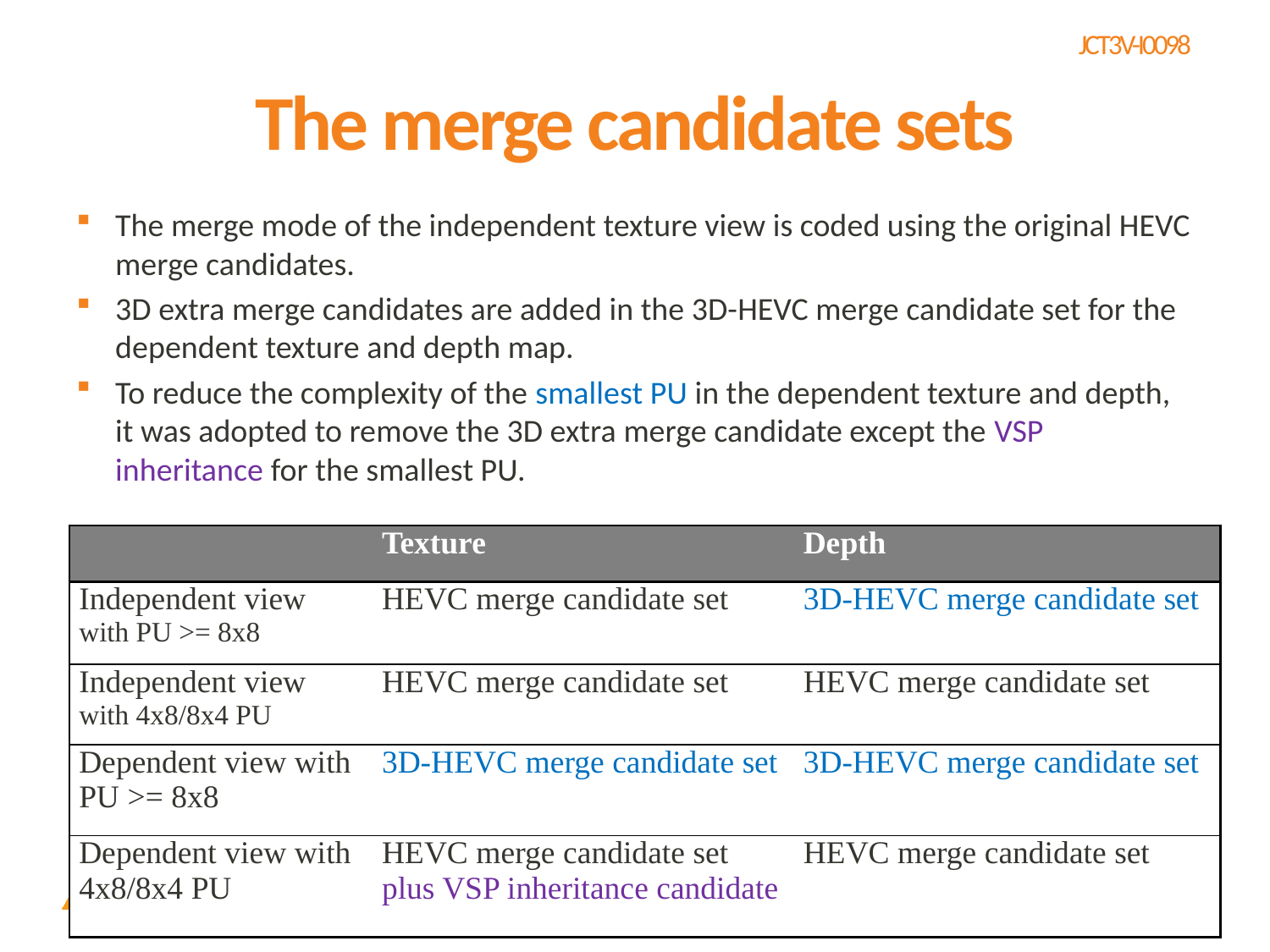

# The merge candidate sets
The merge mode of the independent texture view is coded using the original HEVC merge candidates.
3D extra merge candidates are added in the 3D-HEVC merge candidate set for the dependent texture and depth map.
To reduce the complexity of the smallest PU in the dependent texture and depth, it was adopted to remove the 3D extra merge candidate except the VSP inheritance for the smallest PU.
|  | Texture | Depth |
| --- | --- | --- |
| Independent view with PU >= 8x8 | HEVC merge candidate set | 3D-HEVC merge candidate set |
| Independent view with 4x8/8x4 PU | HEVC merge candidate set | HEVC merge candidate set |
| Dependent view with PU >= 8x8 | 3D-HEVC merge candidate set | 3D-HEVC merge candidate set |
| Dependent view with 4x8/8x4 PU | HEVC merge candidate set plus VSP inheritance candidate | HEVC merge candidate set |
3